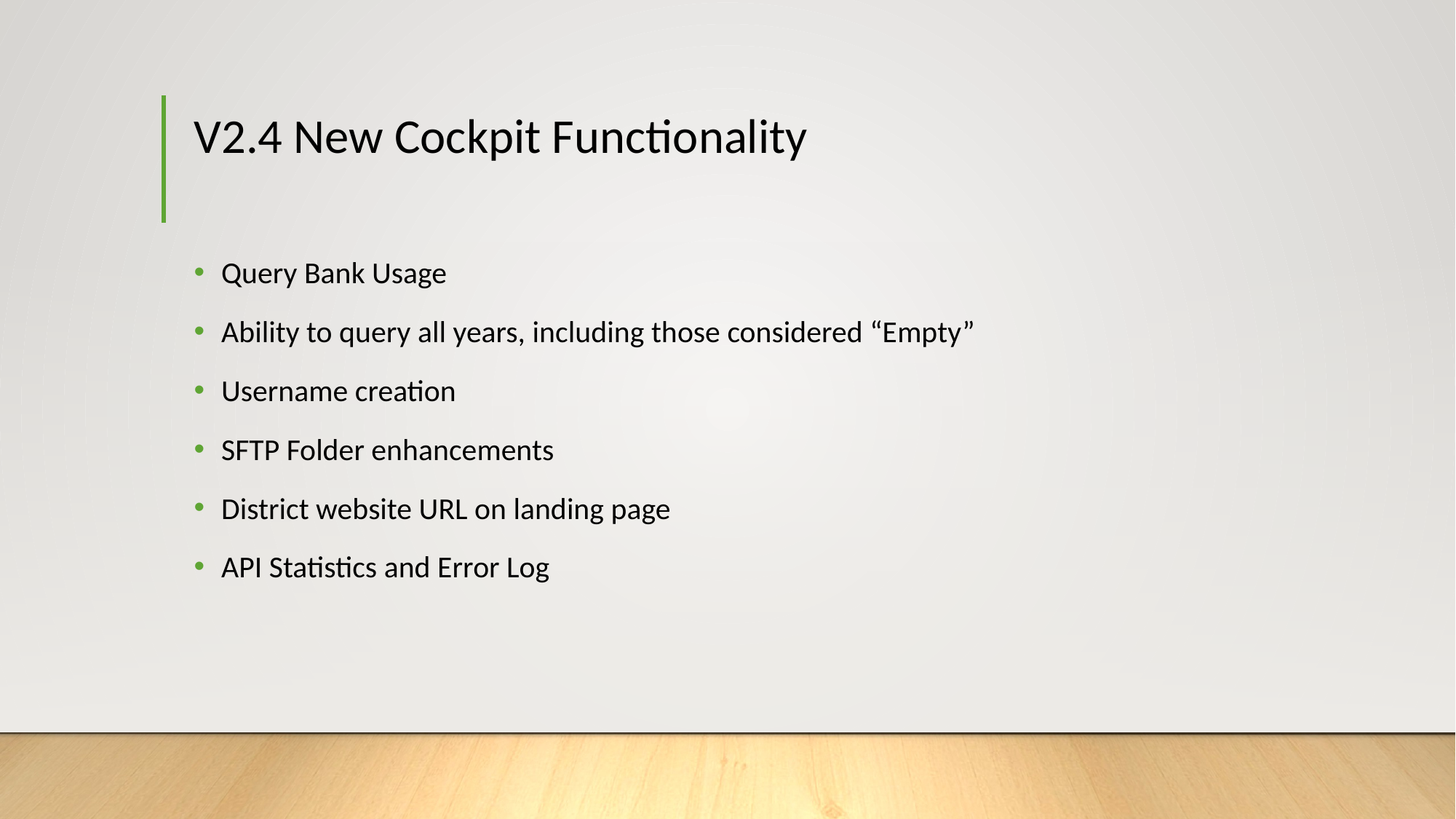

# V2.4 New Cockpit Functionality

Query Bank Usage
Ability to query all years, including those considered “Empty”
Username creation
SFTP Folder enhancements
District website URL on landing page
API Statistics and Error Log